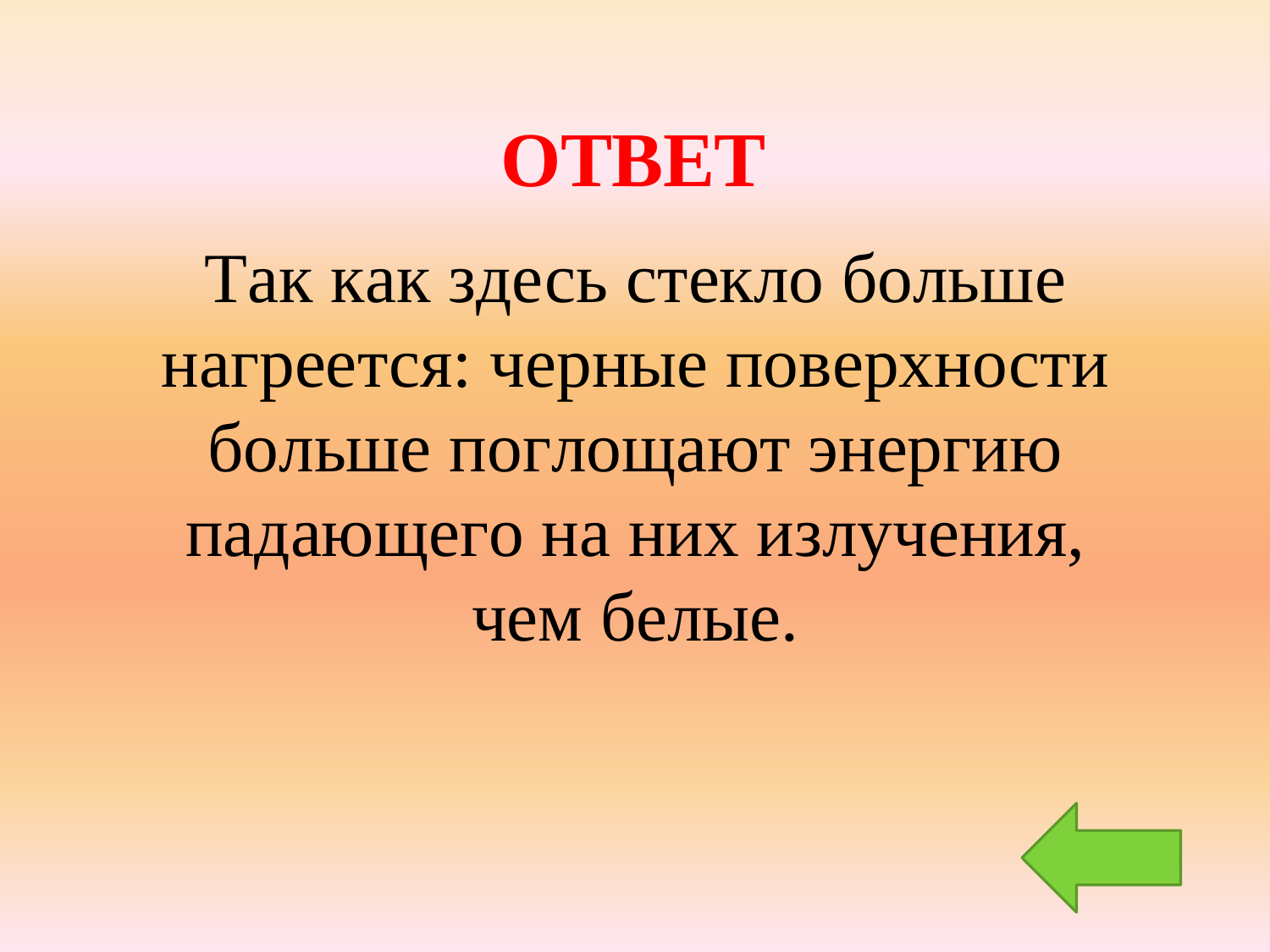

# ОТВЕТ
Так как здесь стекло больше нагреется: черные поверхности больше поглощают энергию падающего на них излучения, чем белые.